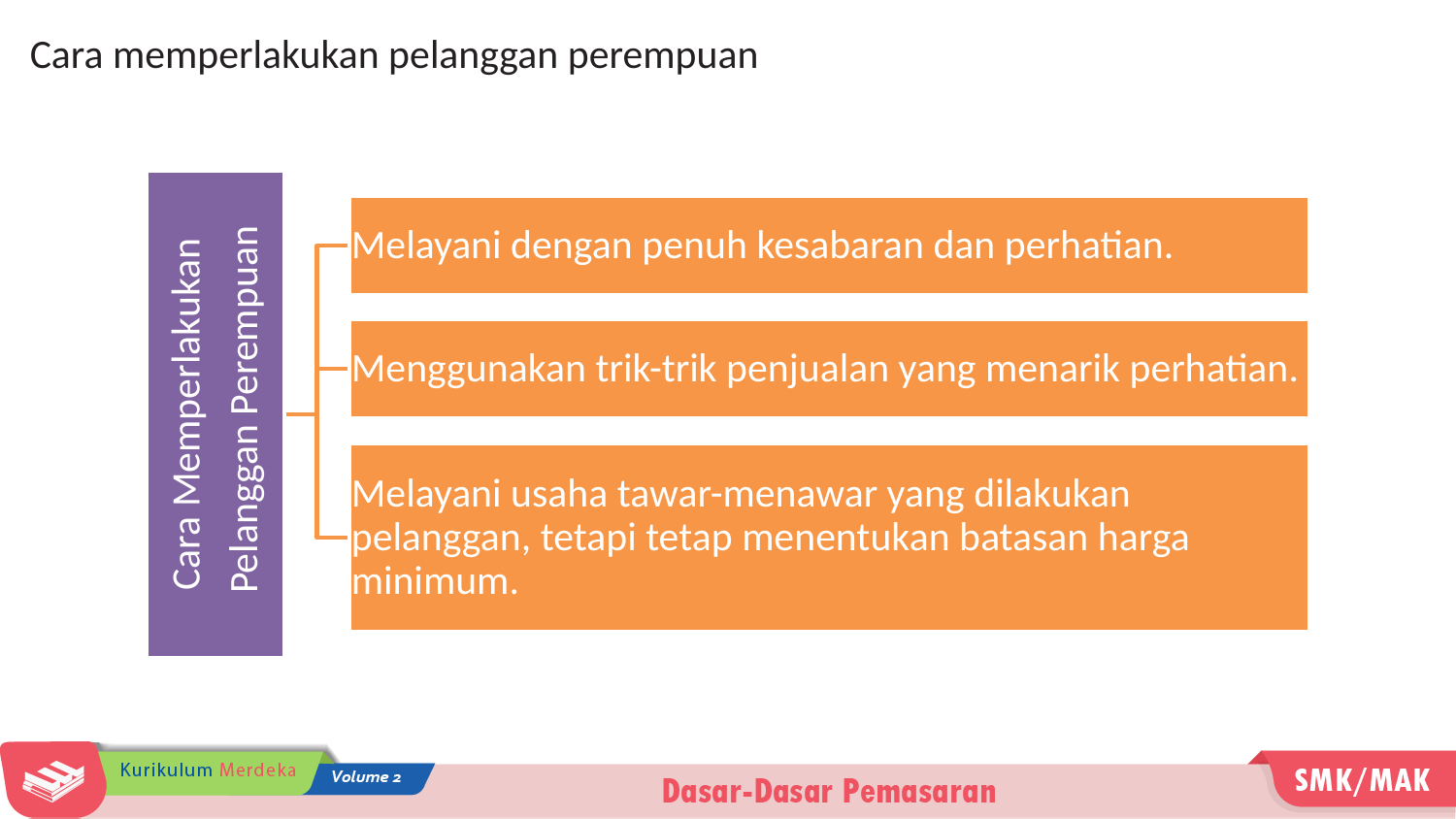

Cara memperlakukan pelanggan perempuan

Cara Memperlakukan
 Pelanggan Perempuan
Melayani dengan penuh kesabaran dan perhatian.
Menggunakan trik-trik penjualan yang menarik perhatian.
Melayani usaha tawar-menawar yang dilakukan pelanggan, tetapi tetap menentukan batasan harga minimum.